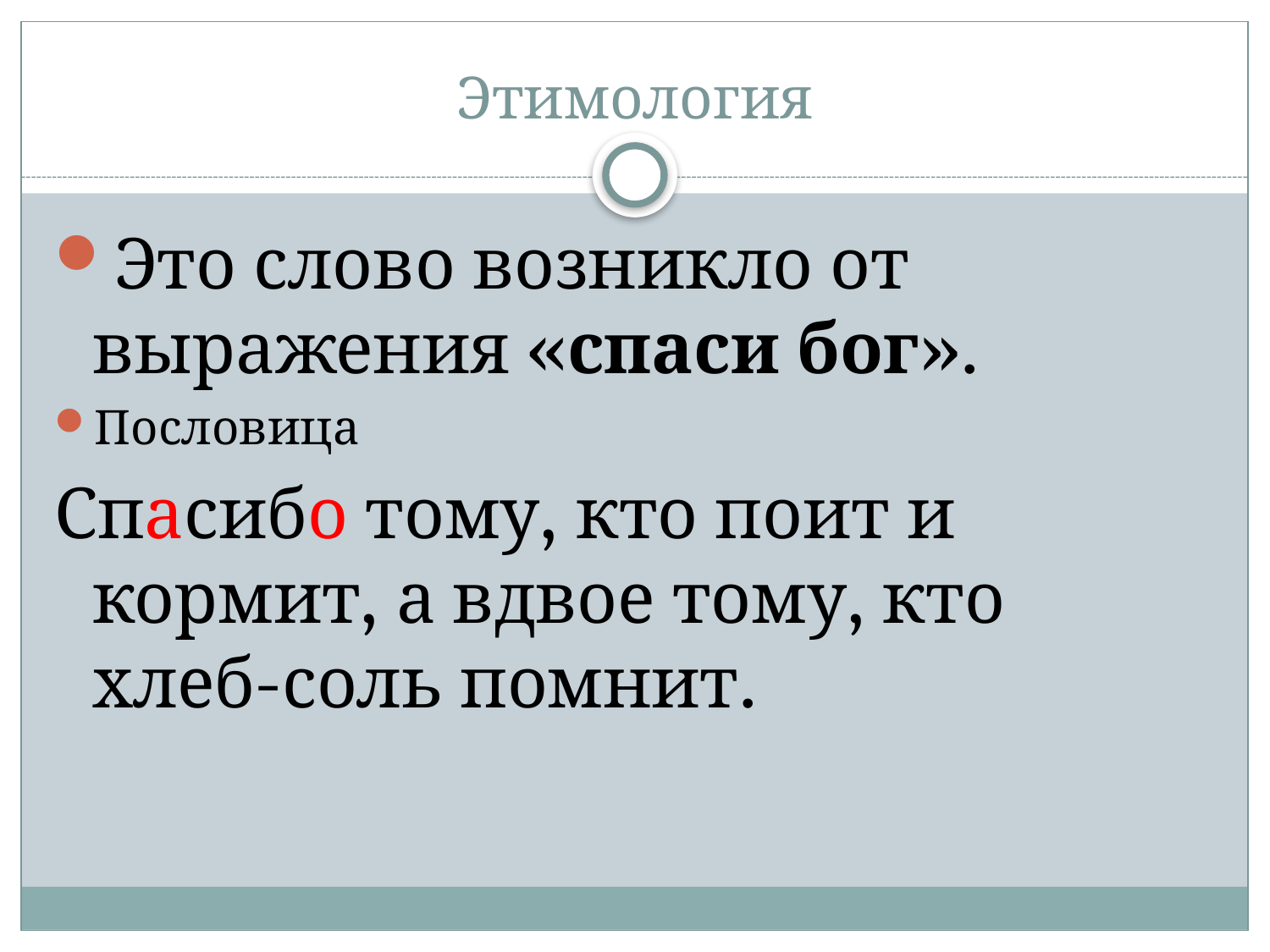

# Этимология
Это слово возникло от выражения «спаси бог».
Пословица
Спасибо тому, кто поит и кормит, а вдвое тому, кто хлеб-соль помнит.